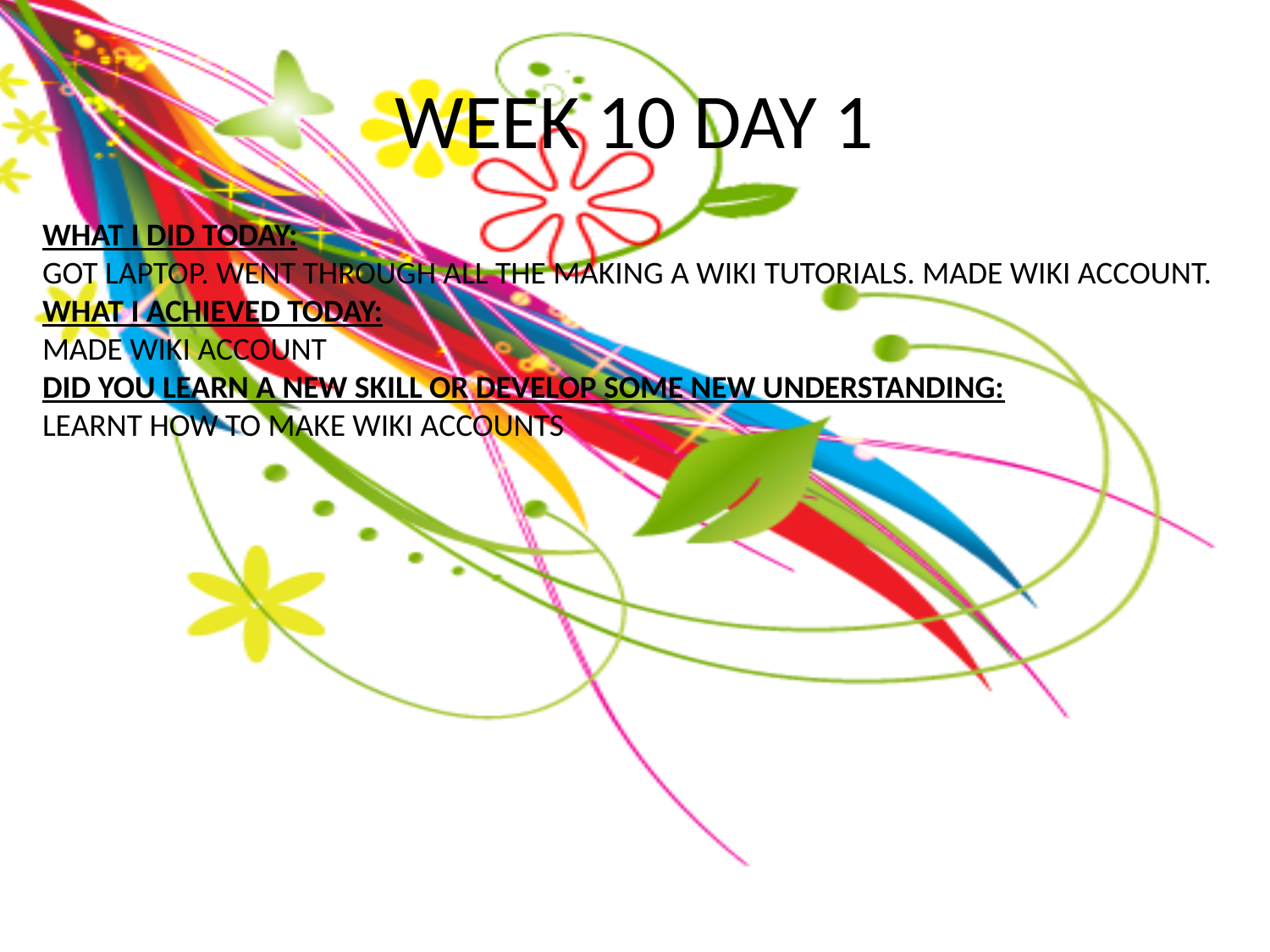

# WEEK 10 DAY 1
WHAT I DID TODAY:
GOT LAPTOP. WENT THROUGH ALL THE MAKING A WIKI TUTORIALS. MADE WIKI ACCOUNT.
WHAT I ACHIEVED TODAY:
MADE WIKI ACCOUNT
DID YOU LEARN A NEW SKILL OR DEVELOP SOME NEW UNDERSTANDING:
LEARNT HOW TO MAKE WIKI ACCOUNTS